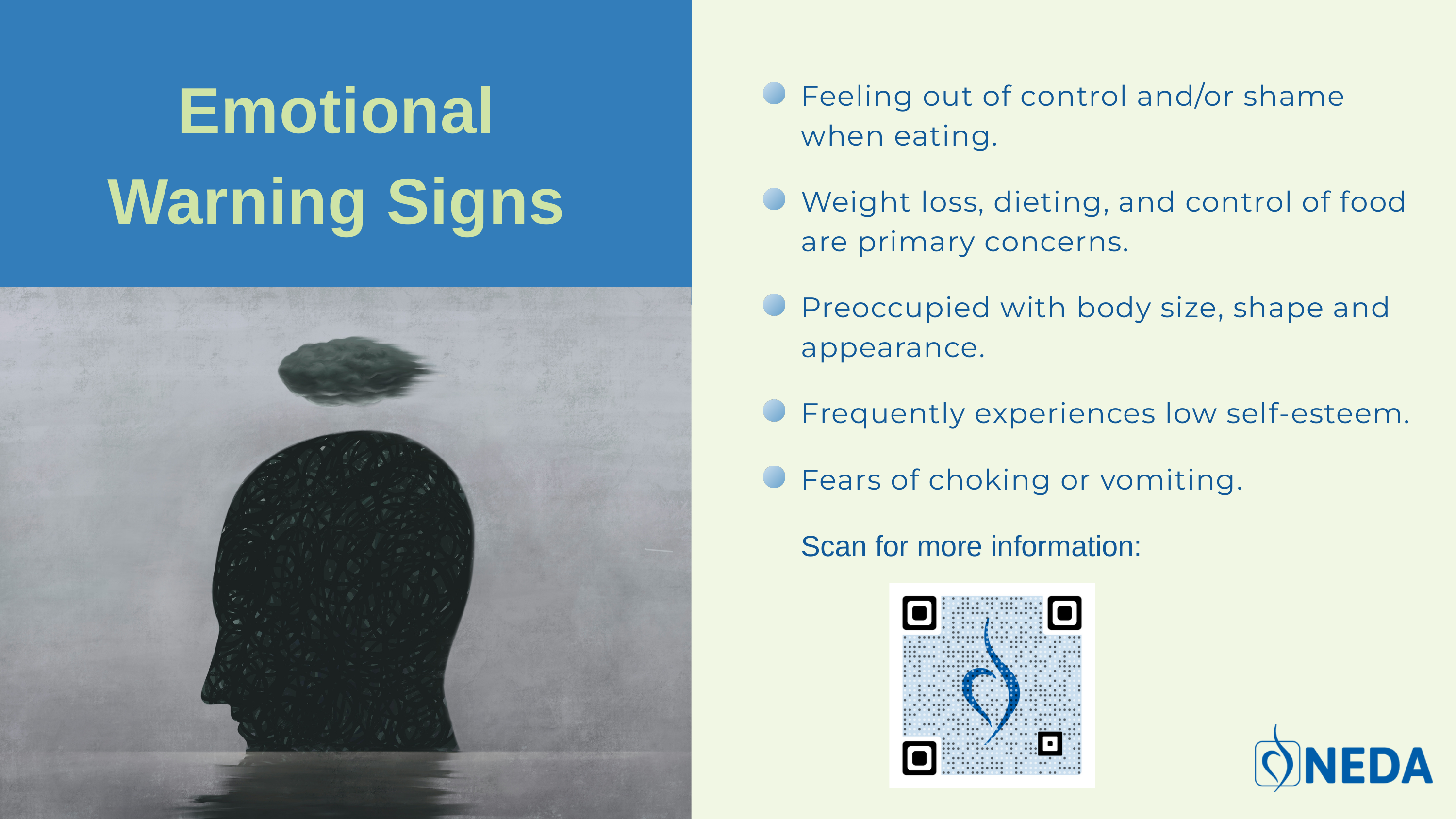

Emotional
Warning Signs
Feeling out of control and/or shame when eating.

Weight loss, dieting, and control of food are primary concerns.

Preoccupied with body size, shape and appearance.

Frequently experiences low self-esteem.

Fears of choking or vomiting.

Scan for more information: